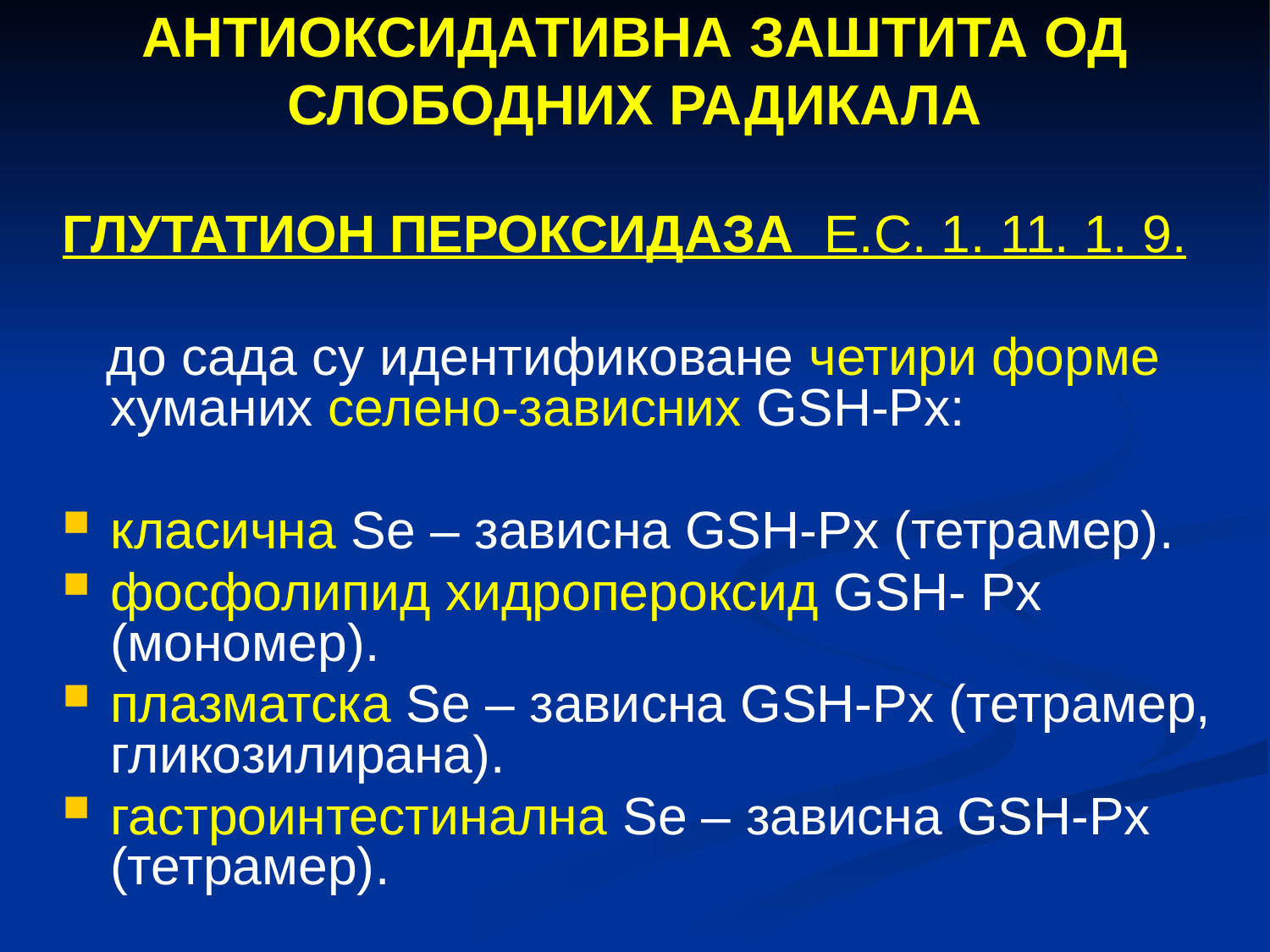

АНТИОКСИДАТИВНА ЗАШТИТА ОД СЛОБОДНИХ РАДИКАЛА
ГЛУТАТИОН ПЕРОКСИДАЗА  Е.C. 1. 11. 1. 9.

   до сада су идентификоване четири форме хуманих селено-зависних GSH-Px:

класична Sе – зависна GSH-Px (тетрамер).
фосфолипид хидропероксид GSH- Px (мономер).
плазматска Sе – зависна GSH-Px (тетрамер, гликозилирана).
гастроинтестинална Sе – зависна GSH-Px (тетрамер).